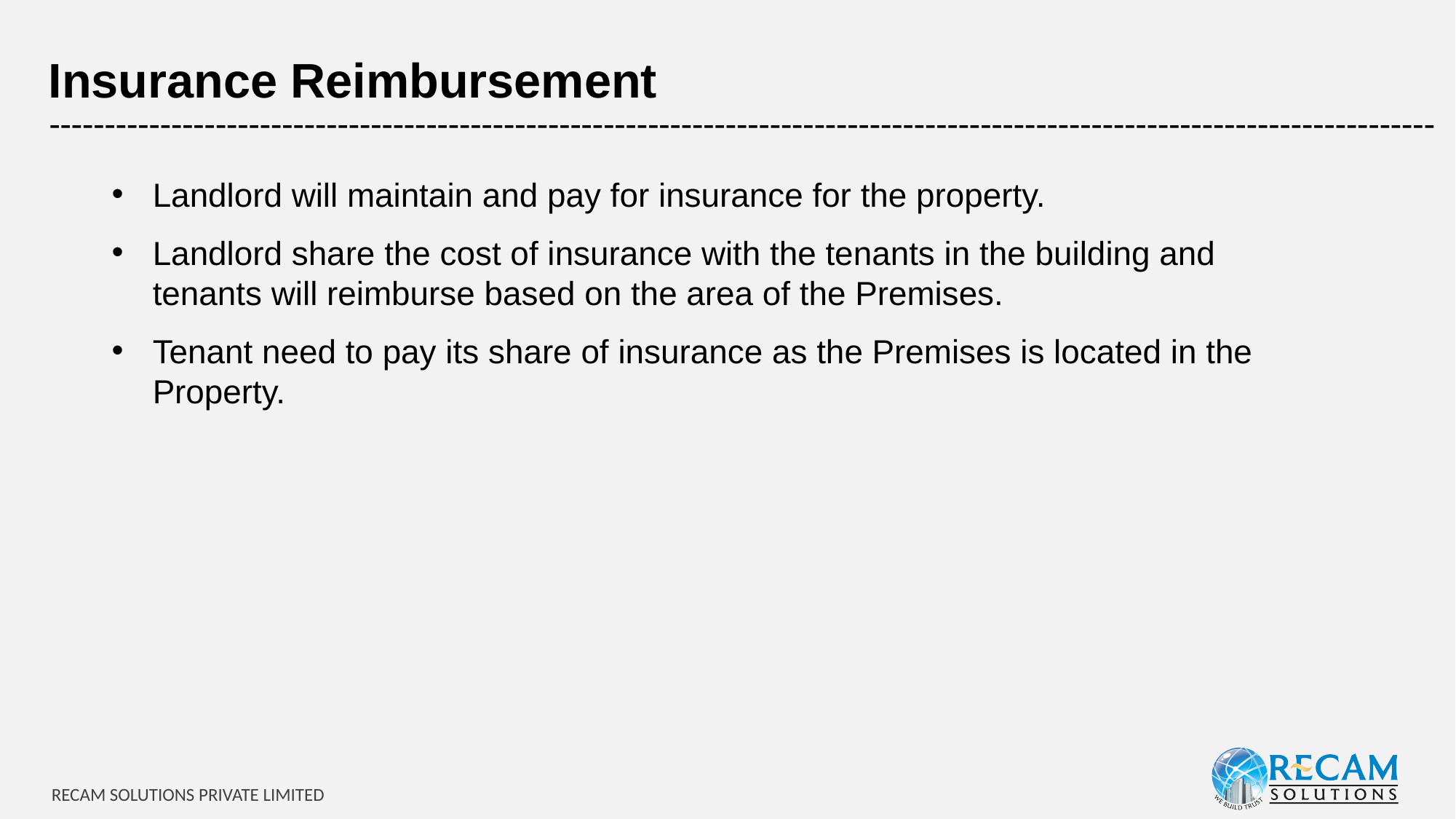

Insurance Reimbursement
-----------------------------------------------------------------------------------------------------------------------------
Landlord will maintain and pay for insurance for the property.
Landlord share the cost of insurance with the tenants in the building and tenants will reimburse based on the area of the Premises.
Tenant need to pay its share of insurance as the Premises is located in the Property.
RECAM SOLUTIONS PRIVATE LIMITED